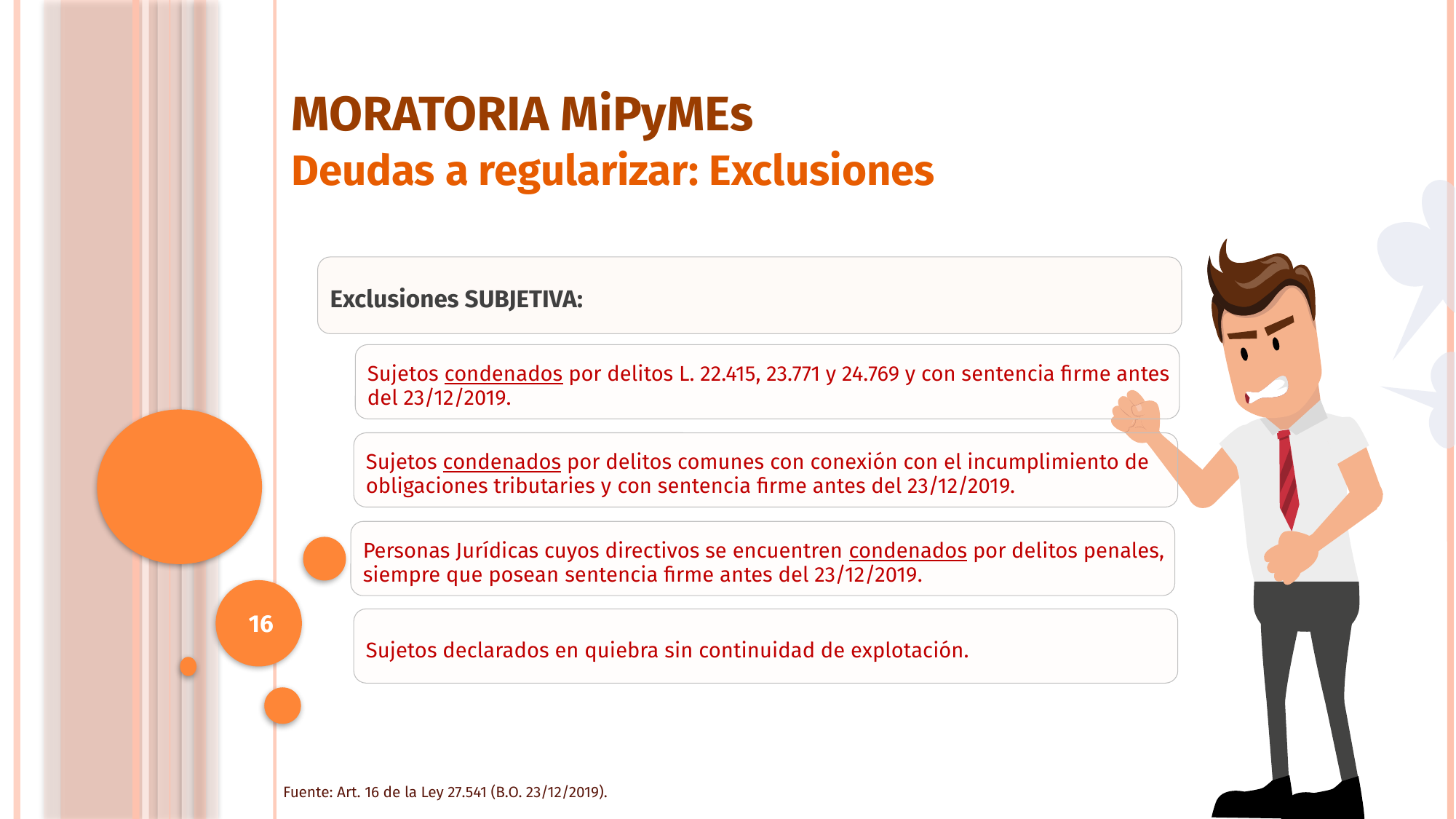

MORATORIA MiPyMEs
Deudas a regularizar: Exclusiones

Exclusiones SUBJETIVA:
Sujetos condenados por delitos L. 22.415, 23.771 y 24.769 y con sentencia firme antes del 23/12/2019.
Sujetos condenados por delitos comunes con conexión con el incumplimiento de obligaciones tributaries y con sentencia firme antes del 23/12/2019.
Personas Jurídicas cuyos directivos se encuentren condenados por delitos penales, siempre que posean sentencia firme antes del 23/12/2019.
16
Sujetos declarados en quiebra sin continuidad de explotación.
Fuente: Art. 16 de la Ley 27.541 (B.O. 23/12/2019).